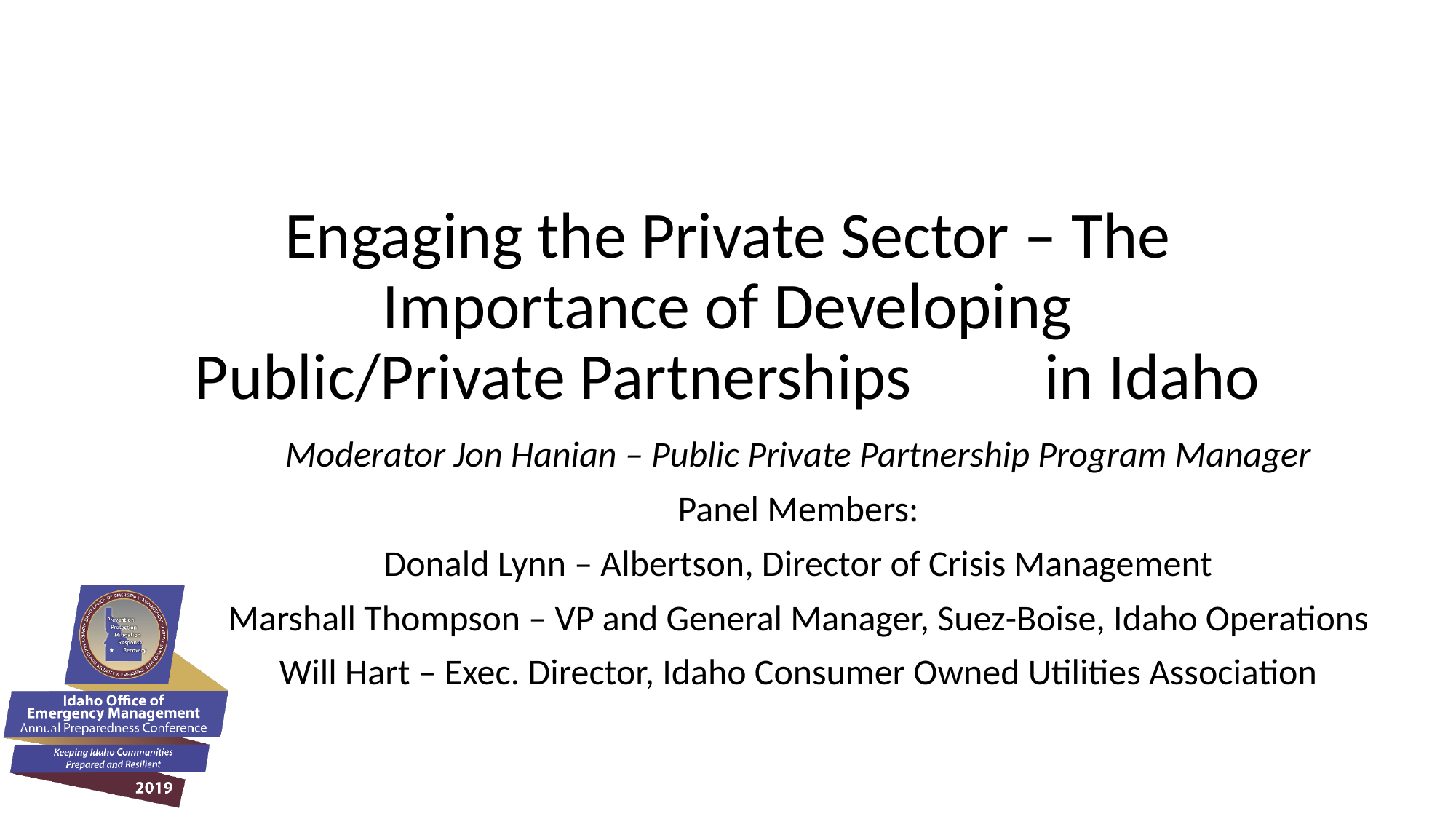

# Engaging the Private Sector – The Importance of Developing Public/Private Partnerships         in Idaho
Moderator Jon Hanian – Public Private Partnership Program Manager
Panel Members:
Donald Lynn – Albertson, Director of Crisis Management
Marshall Thompson – VP and General Manager, Suez-Boise, Idaho Operations
Will Hart – Exec. Director, Idaho Consumer Owned Utilities Association